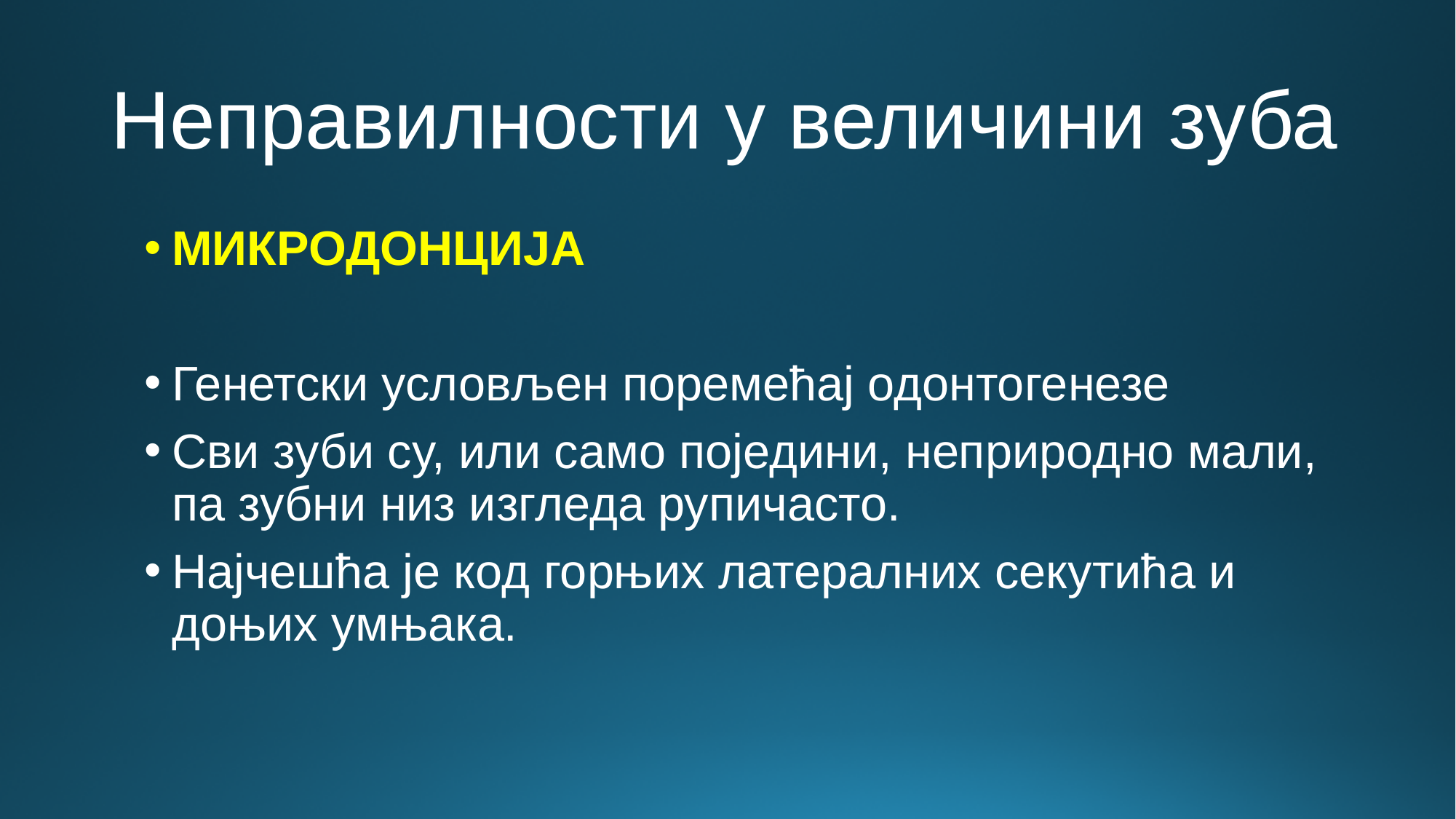

# Неправилности у величини зуба
МИКРОДОНЦИЈА

Генетски условљен поремећај одонтогенезе
Сви зуби су, или само поједини, неприродно мали, па зубни низ изгледа рупичасто.
Најчешћа је код горњих латералних секутића и доњих умњака.